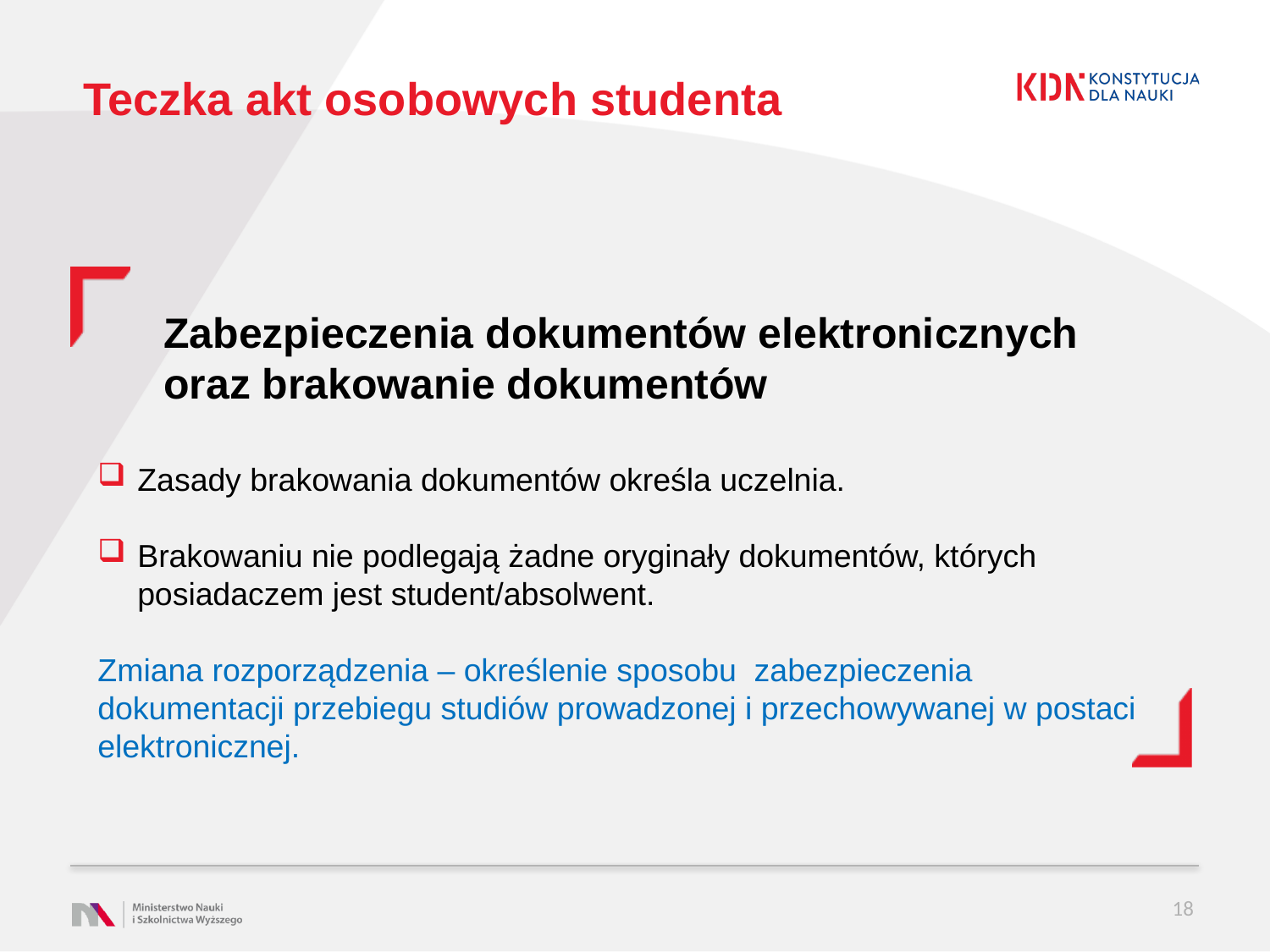

# Teczka akt osobowych studenta
Zabezpieczenia dokumentów elektronicznych oraz brakowanie dokumentów

Zasady brakowania dokumentów określa uczelnia.

Brakowaniu nie podlegają żadne oryginały dokumentów, których posiadaczem jest student/absolwent.

Zmiana rozporządzenia – określenie sposobu  zabezpieczenia dokumentacji przebiegu studiów prowadzonej i przechowywanej w postaci elektronicznej.

18